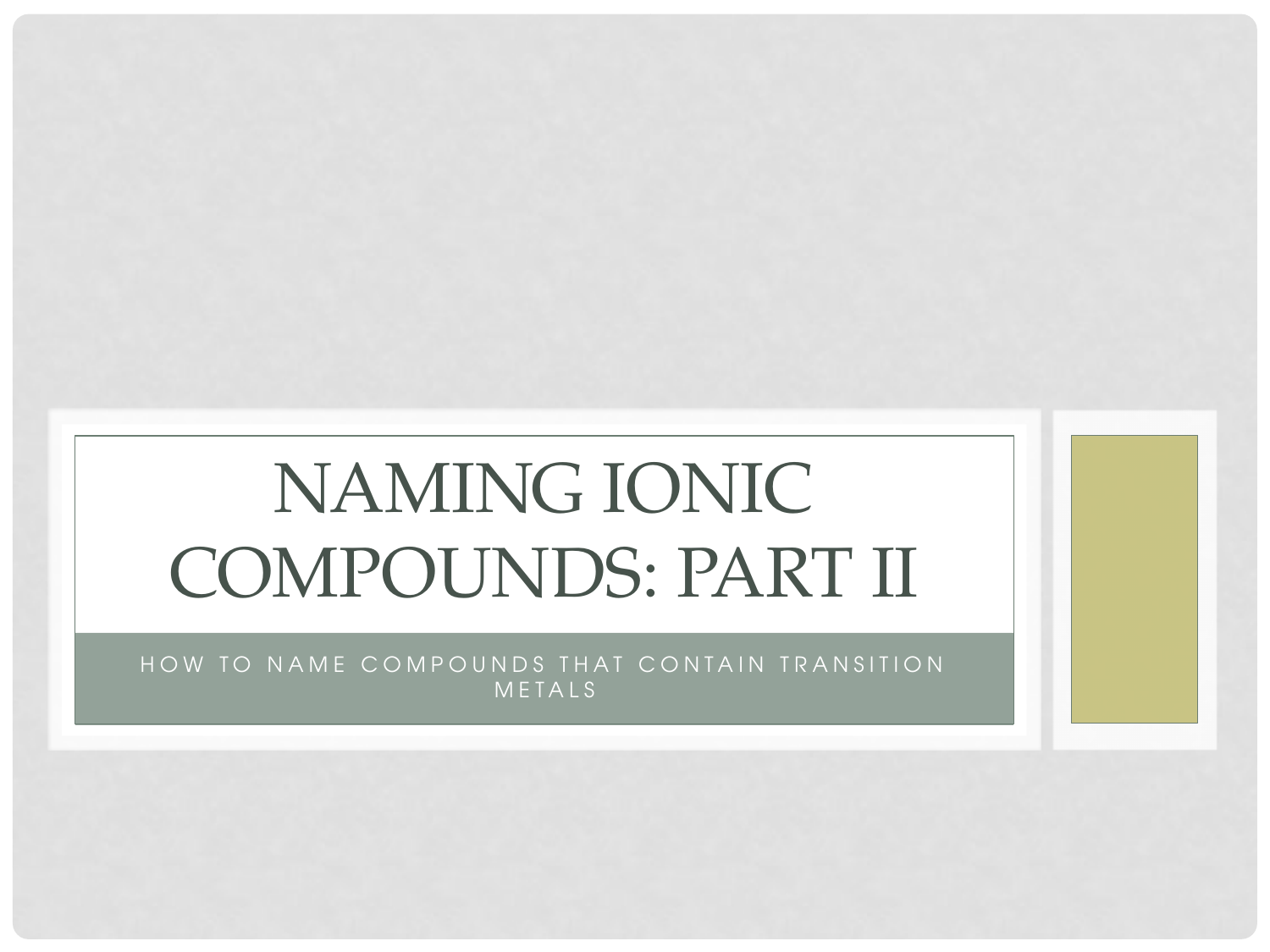

# Naming ionic compounds: part II
How to name compounds that contain transition metals